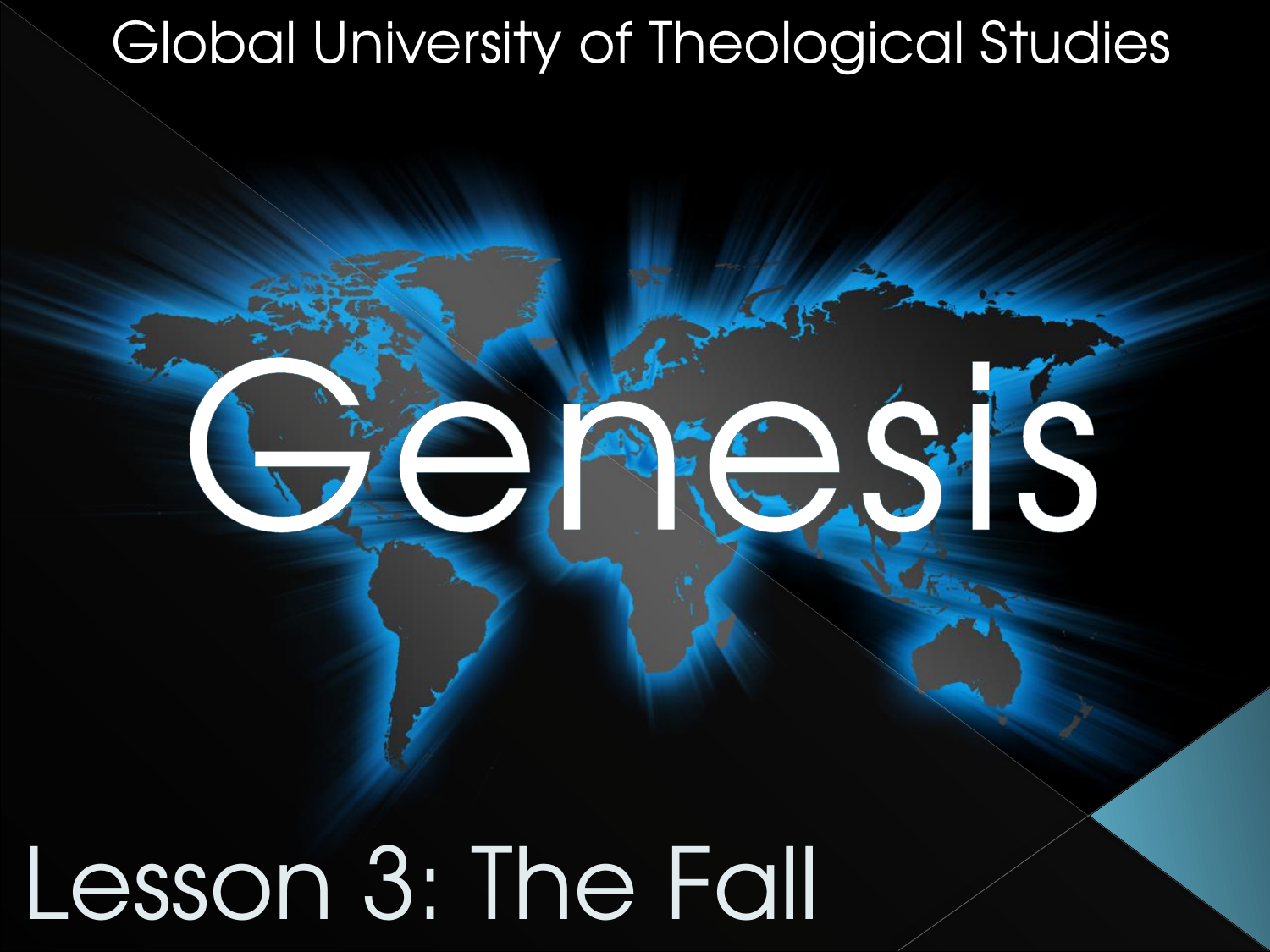

Global University of Theological Studies
# Genesis
Lesson 3: The Fall